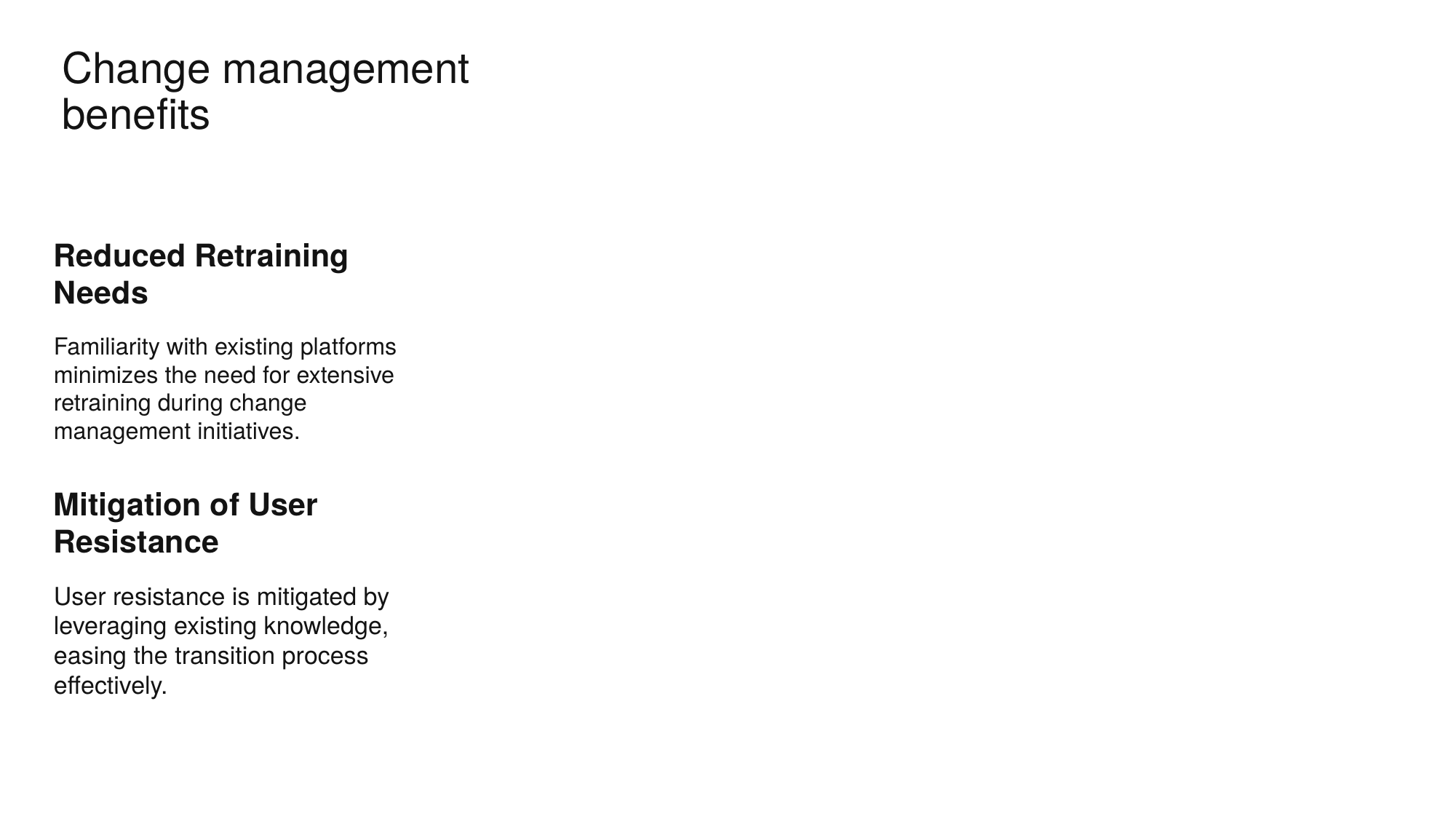

# Change management benefits

Reduced Retraining Needs
Familiarity with existing platforms minimizes the need for extensive retraining during change management initiatives.
Mitigation of User Resistance
User resistance is mitigated by leveraging existing knowledge, easing the transition process effectively.